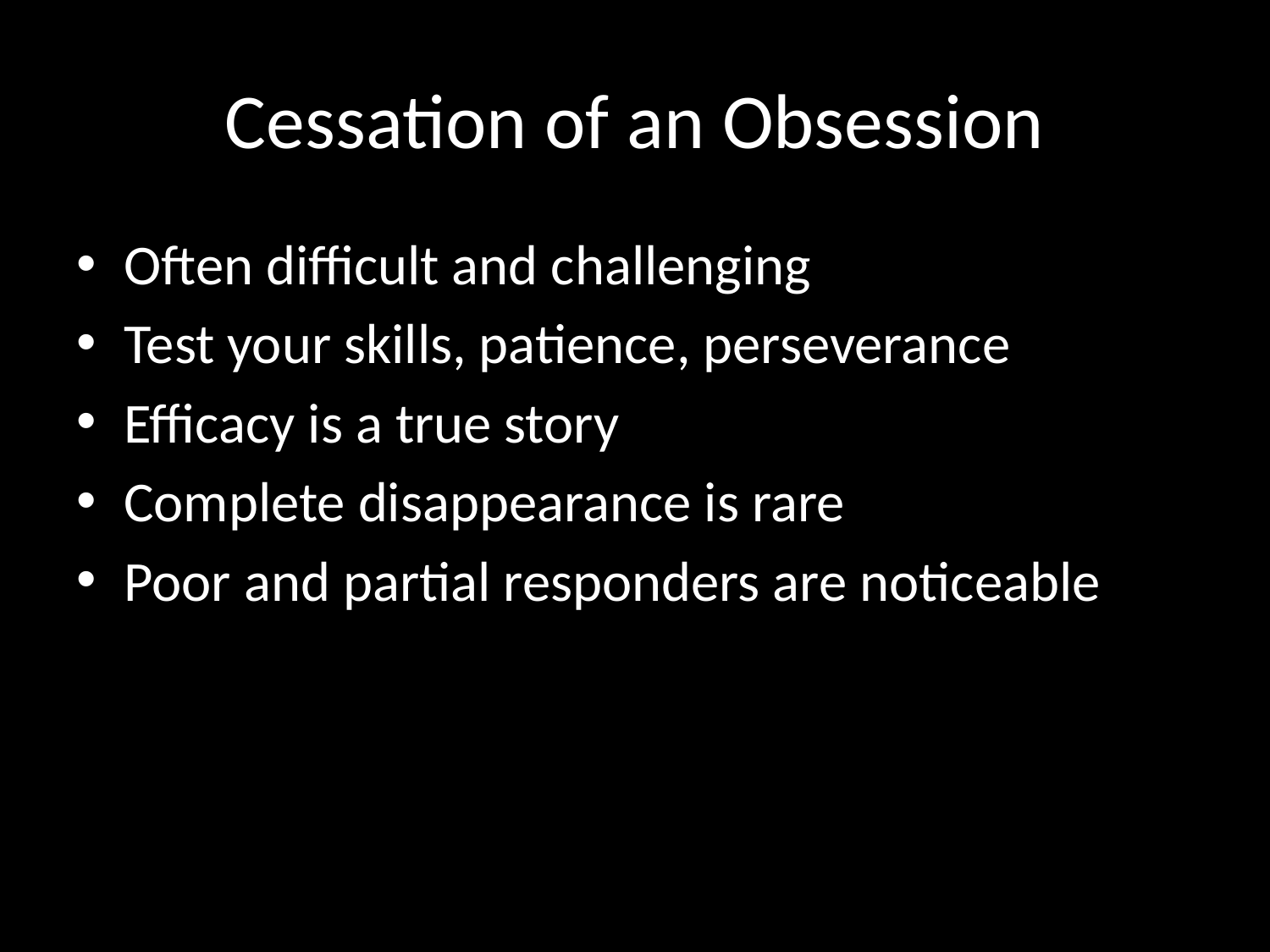

# Cessation of an Obsession
Often difficult and challenging
Test your skills, patience, perseverance
Efficacy is a true story
Complete disappearance is rare
Poor and partial responders are noticeable